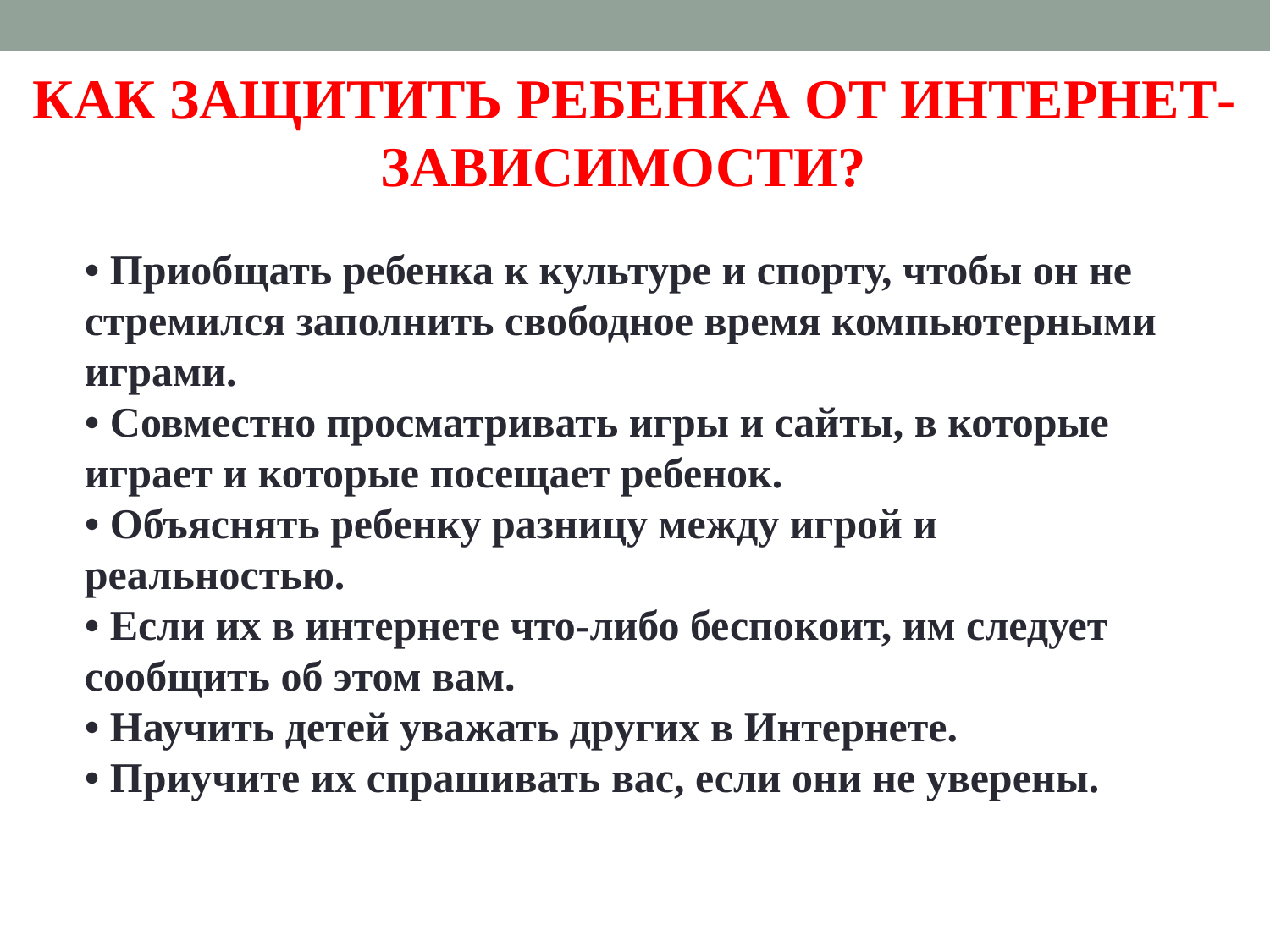

Как защитить ребенка от интернет-зависимости?
• Приобщать ребенка к культуре и спорту, чтобы он не стремился заполнить свободное время компьютерными играми.
• Совместно просматривать игры и сайты, в которые играет и которые посещает ребенок.
• Объяснять ребенку разницу между игрой и реальностью.
• Если их в интернете что-либо беспокоит, им следует сообщить об этом вам.
• Научить детей уважать других в Интернете.
• Приучите их спрашивать вас, если они не уверены.